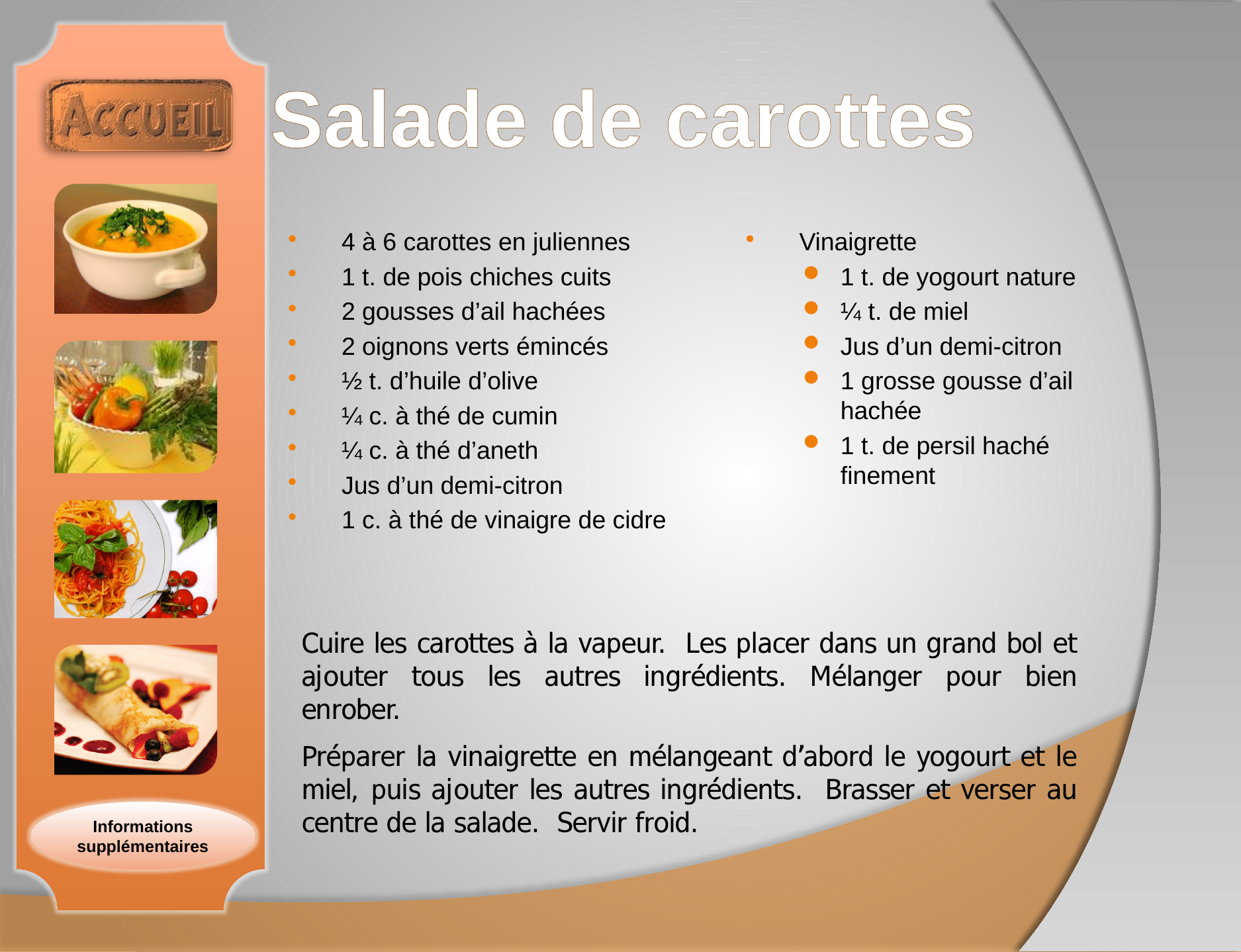

# Salade de carottes
4 à 6 carottes en juliennes
1 t. de pois chiches cuits
2 gousses d’ail hachées
2 oignons verts émincés
½ t. d’huile d’olive
¼ c. à thé de cumin
¼ c. à thé d’aneth
Jus d’un demi-citron
1 c. à thé de vinaigre de cidre

Vinaigrette
1 t. de yogourt nature
¼ t. de miel
Jus d’un demi-citron
1 grosse gousse d’ail hachée
1 t. de persil haché finement
Cuire les carottes à la vapeur.  Les placer dans un grand bol et ajouter tous les autres ingrédients. Mélanger pour bien enrober.
Préparer la vinaigrette en mélangeant d’abord le yogourt et le miel, puis ajouter les autres ingrédients.  Brasser et verser au centre de la salade.  Servir froid.